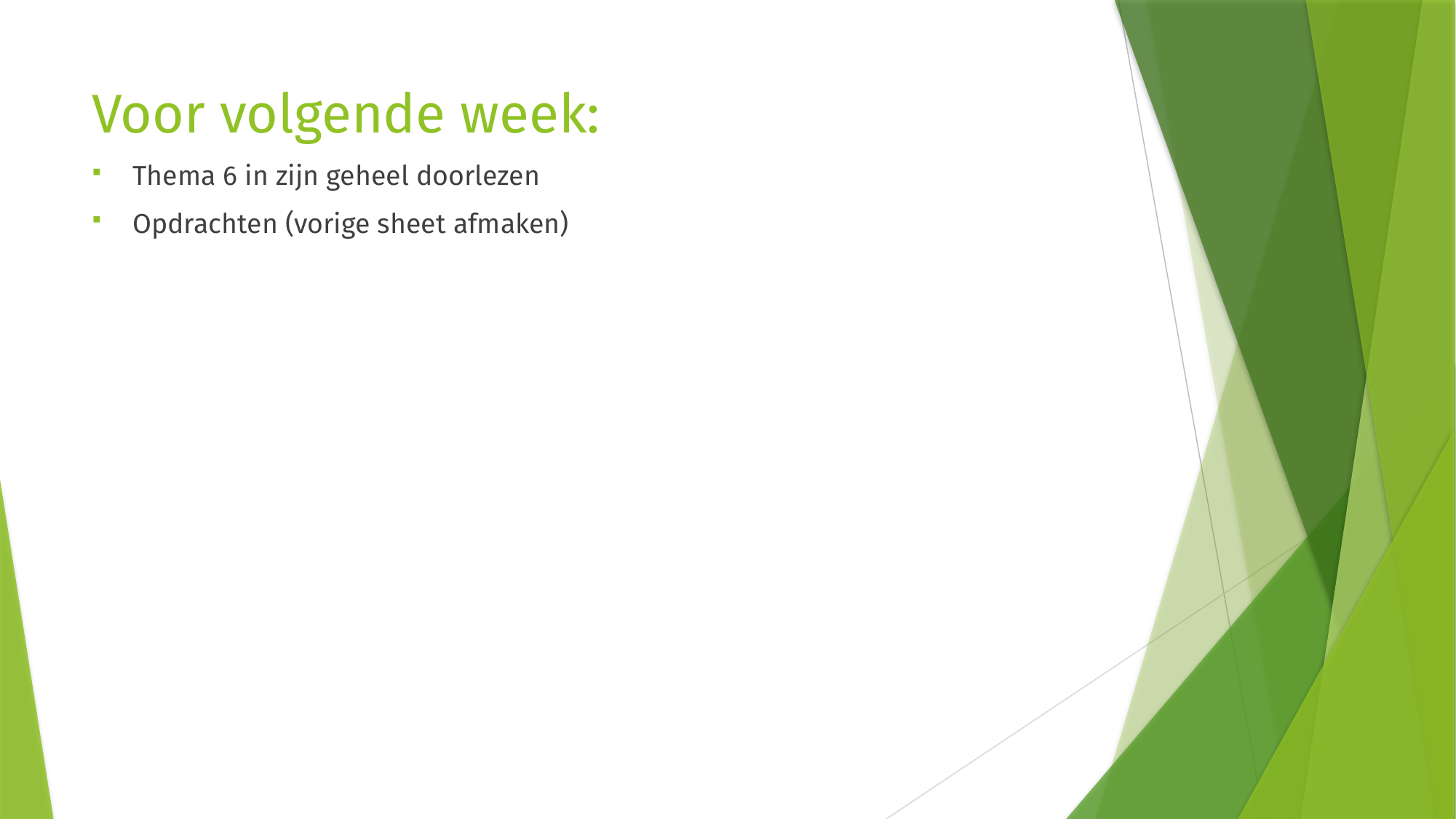

# Voor volgende week:
Thema 6 in zijn geheel doorlezen
Opdrachten (vorige sheet afmaken)